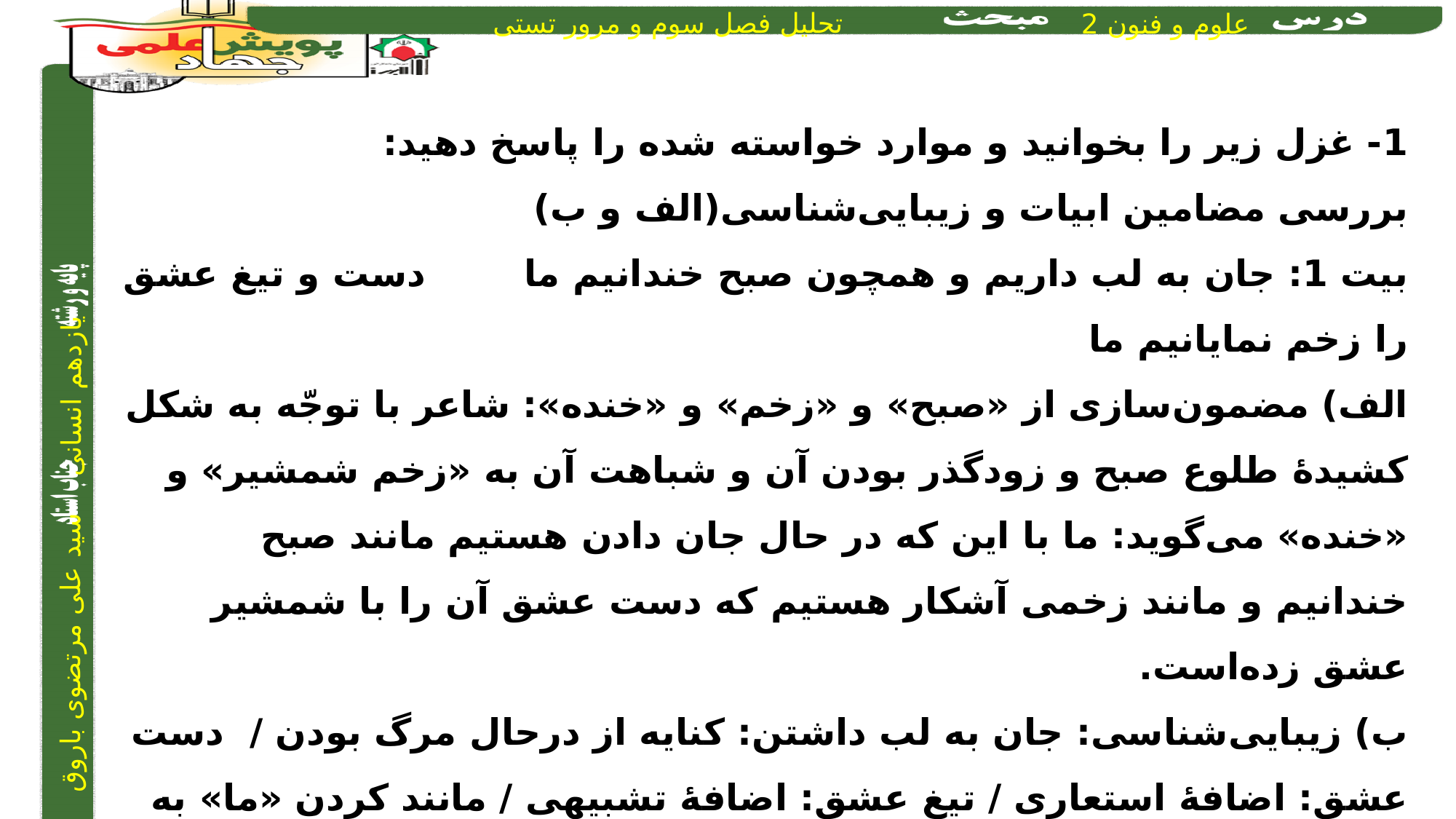

1- غزل زیر را بخوانید و موارد خواسته شده را پاسخ دهید:
بررسی مضامین ابیات و زیبایی‌شناسی(الف و ب)
بیت 1: جان به لب داریم و همچون صبح خندانیم ما		دست و تیغ عشق را زخم نمایانیم ما
الف) مضمون‌سازی از «صبح» و «زخم» و «خنده»: شاعر با توجّه به شکل کشیدۀ طلوع صبح و زودگذر بودن آن و شباهت آن به «زخم شمشیر» و «خنده» می‌گوید: ما با این که در حال جان دادن هستیم مانند صبح خندانیم و مانند زخمی آشکار هستیم که دست عشق آن را با شمشیر عشق زده‌است.
ب) زیبایی‌شناسی: جان به لب داشتن: کنایه از درحال مرگ بودن /  دست عشق: اضافۀ استعاری / تیغ عشق: اضافۀ تشبیهی / مانند کردن «ما» به «زخم»: تشبیه